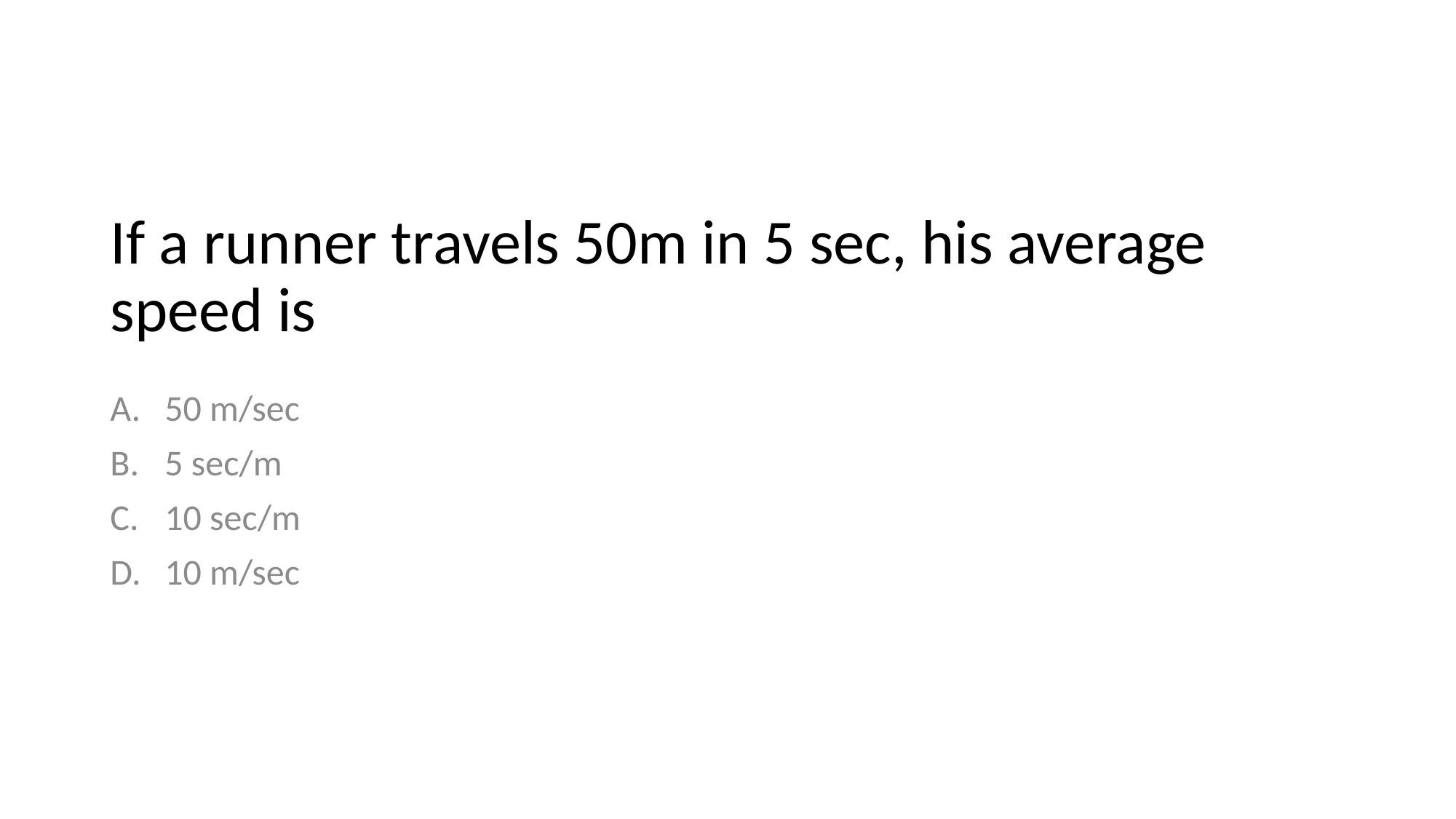

# If a runner travels 50m in 5 sec, his average speed is
50 m/sec
5 sec/m
10 sec/m
10 m/sec